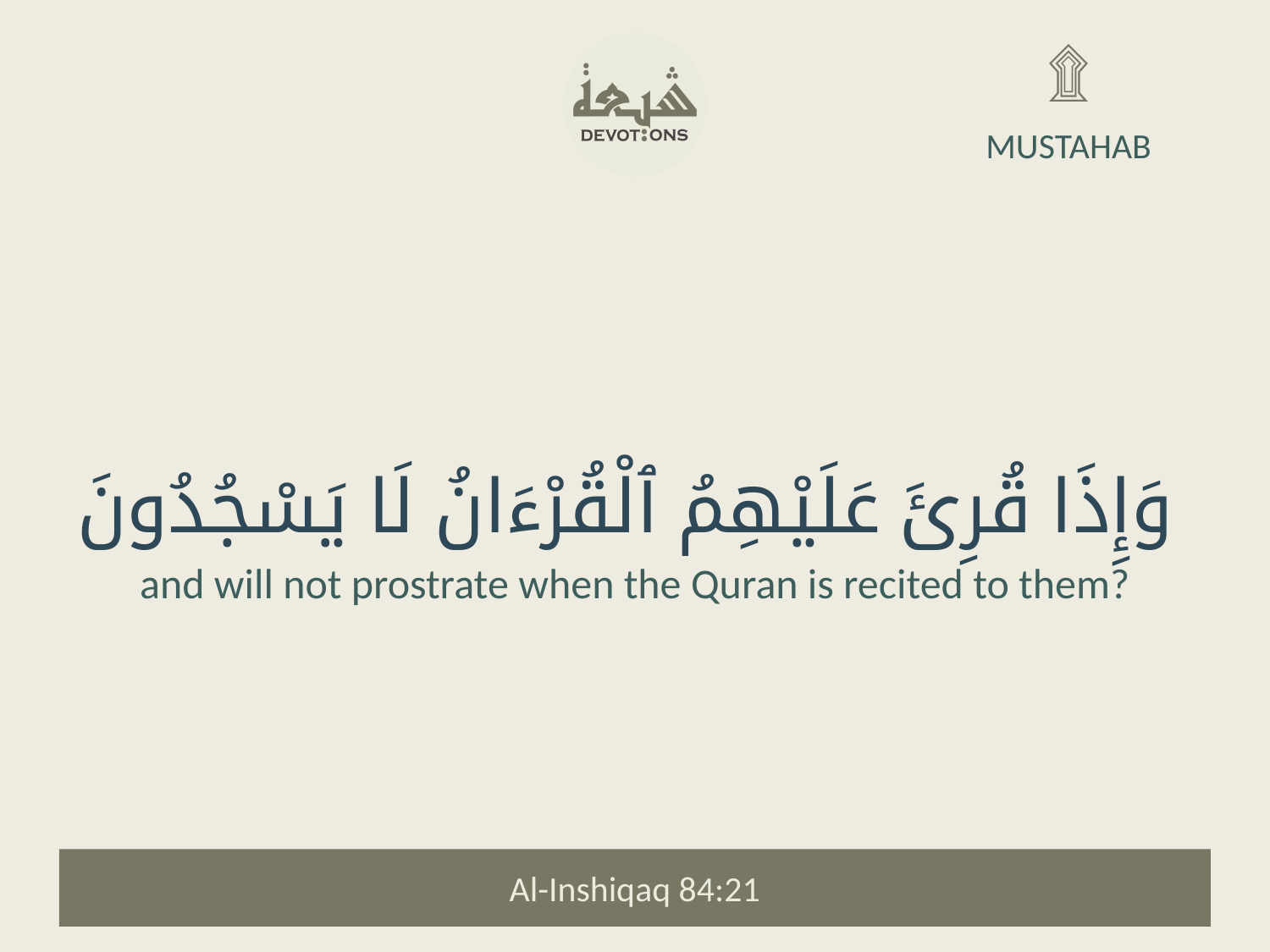

۩
MUSTAHAB
وَإِذَا قُرِئَ عَلَيْهِمُ ٱلْقُرْءَانُ لَا يَسْجُدُونَ
and will not prostrate when the Quran is recited to them?
Al-Inshiqaq 84:21